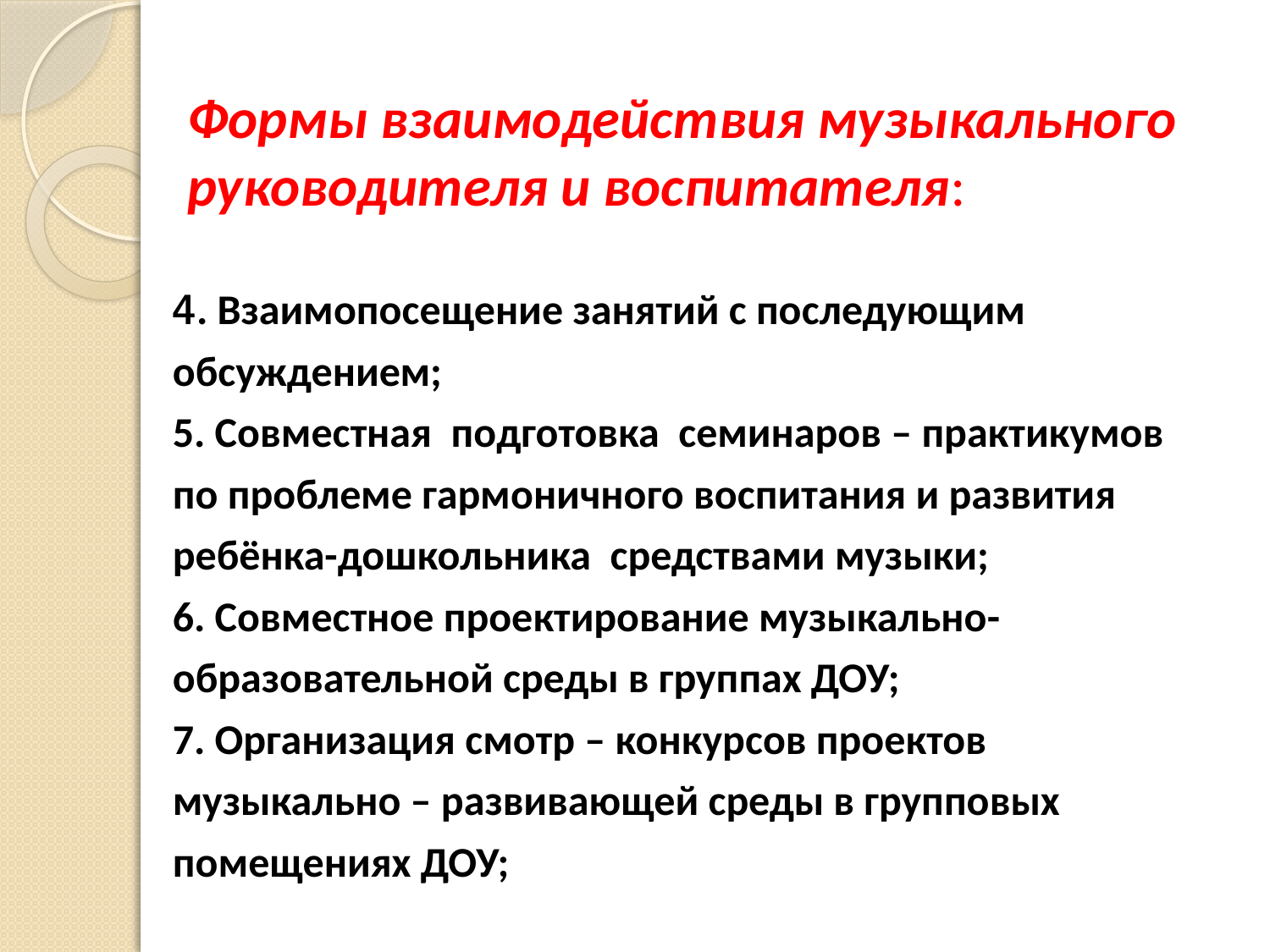

Формы взаимодействия музыкального руководителя и воспитателя:
4. Взаимопосещение занятий с последующим
обсуждением;
5. Совместная  подготовка  семинаров – практикумов
по проблеме гармоничного воспитания и развития
ребёнка-дошкольника  средствами музыки;
6. Совместное проектирование музыкально-
образовательной среды в группах ДОУ;
7. Организация смотр – конкурсов проектов
музыкально – развивающей среды в групповых
помещениях ДОУ;